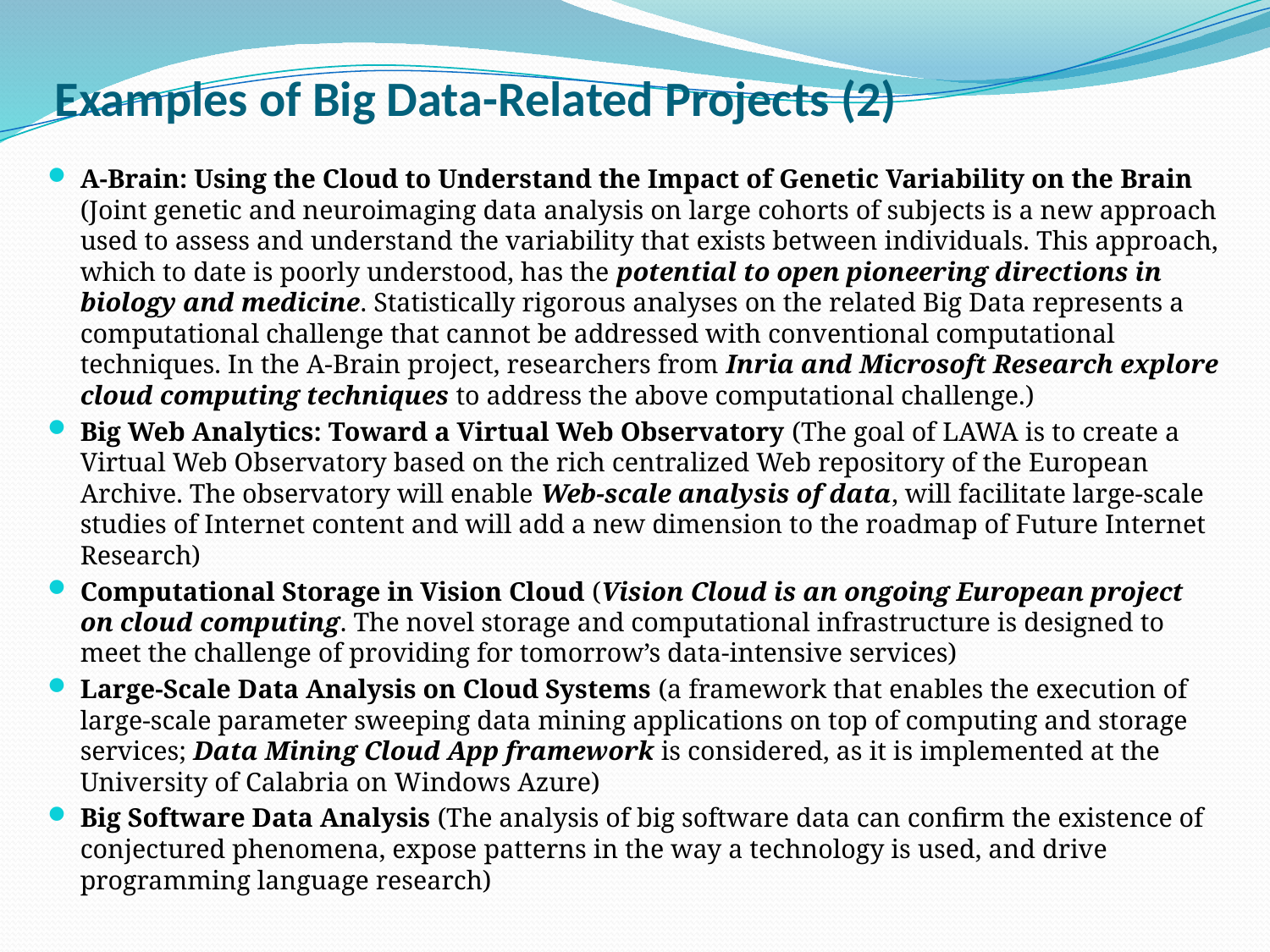

# Examples of Big Data-Related Projects (2)
A-Brain: Using the Cloud to Understand the Impact of Genetic Variability on the Brain (Joint genetic and neuroimaging data analysis on large cohorts of subjects is a new approach used to assess and understand the variability that exists between individuals. This approach, which to date is poorly understood, has the potential to open pioneering directions in biology and medicine. Statistically rigorous analyses on the related Big Data represents a computational challenge that cannot be addressed with conventional computational techniques. In the A-Brain project, researchers from Inria and Microsoft Research explore cloud computing techniques to address the above computational challenge.)
Big Web Analytics: Toward a Virtual Web Observatory (The goal of LAWA is to create a Virtual Web Observatory based on the rich centralized Web repository of the European Archive. The observatory will enable Web-scale analysis of data, will facilitate large-scale studies of Internet content and will add a new dimension to the roadmap of Future Internet Research)
Computational Storage in Vision Cloud (Vision Cloud is an ongoing European project on cloud computing. The novel storage and computational infrastructure is designed to meet the challenge of providing for tomorrow’s data-intensive services)
Large-Scale Data Analysis on Cloud Systems (a framework that enables the execution of large-scale parameter sweeping data mining applications on top of computing and storage services; Data Mining Cloud App framework is considered, as it is implemented at the University of Calabria on Windows Azure)
Big Software Data Analysis (The analysis of big software data can confirm the existence of conjectured phenomena, expose patterns in the way a technology is used, and drive programming language research)